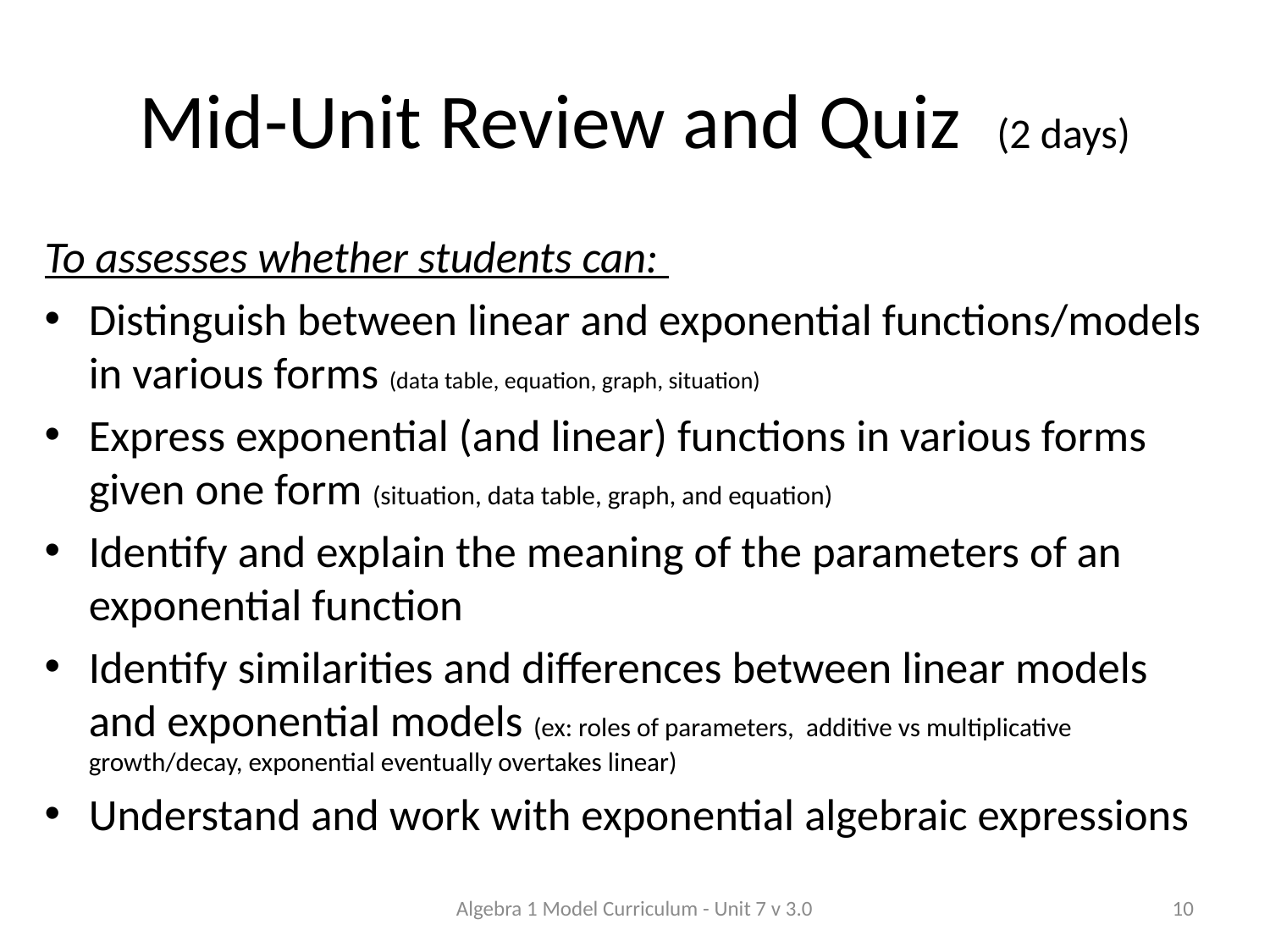

# Mid-Unit Review and Quiz  (2 days)
To assesses whether students can:
Distinguish between linear and exponential functions/models in various forms (data table, equation, graph, situation)
Express exponential (and linear) functions in various forms given one form (situation, data table, graph, and equation)
Identify and explain the meaning of the parameters of an exponential function
Identify similarities and differences between linear models and exponential models (ex: roles of parameters,  additive vs multiplicative growth/decay, exponential eventually overtakes linear)
Understand and work with exponential algebraic expressions

Algebra 1 Model Curriculum - Unit 7 v 3.0
10